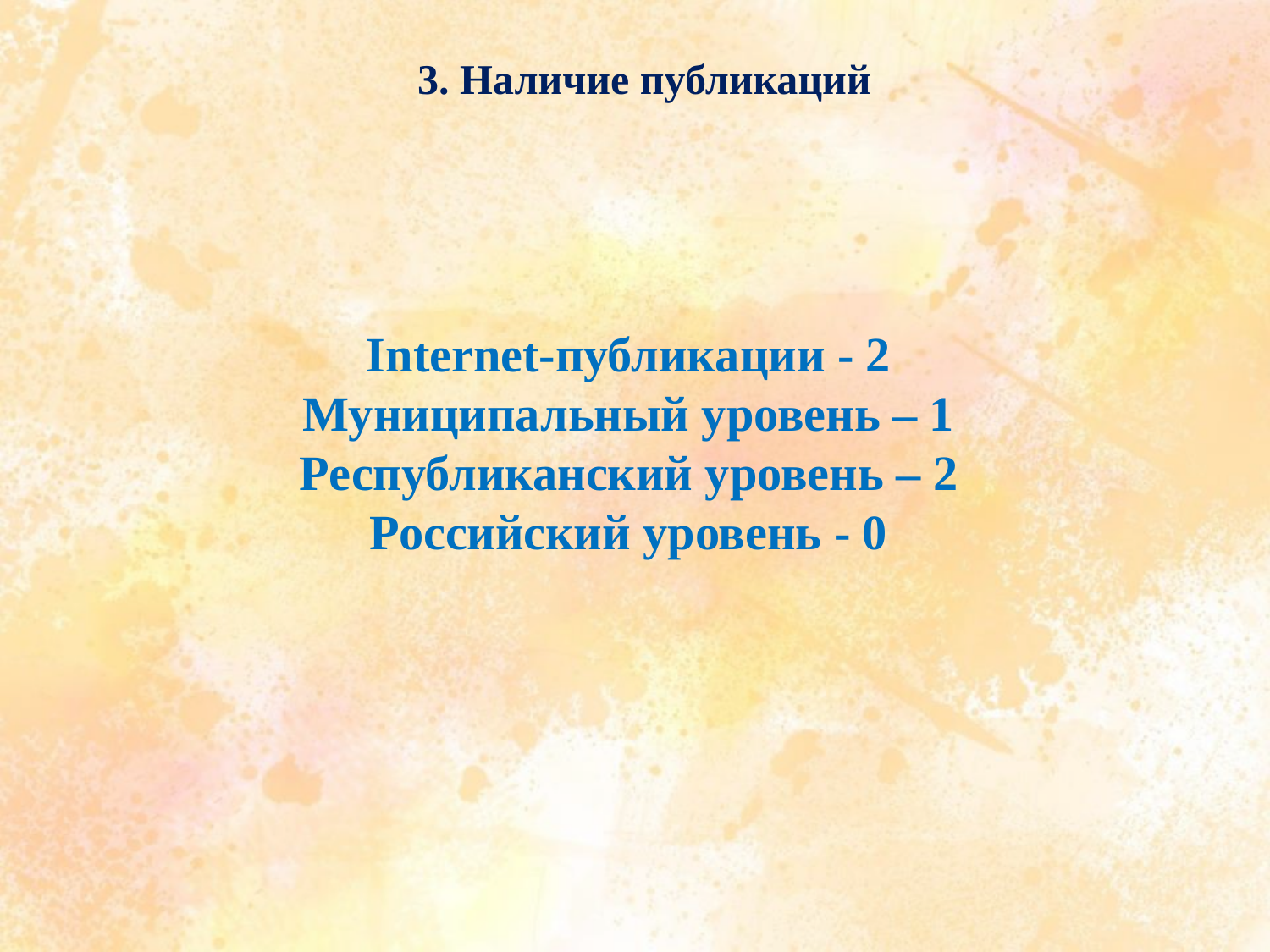

3. Наличие публикаций
Internet-публикации - 2
Муниципальный уровень – 1
Республиканский уровень – 2
Российский уровень - 0